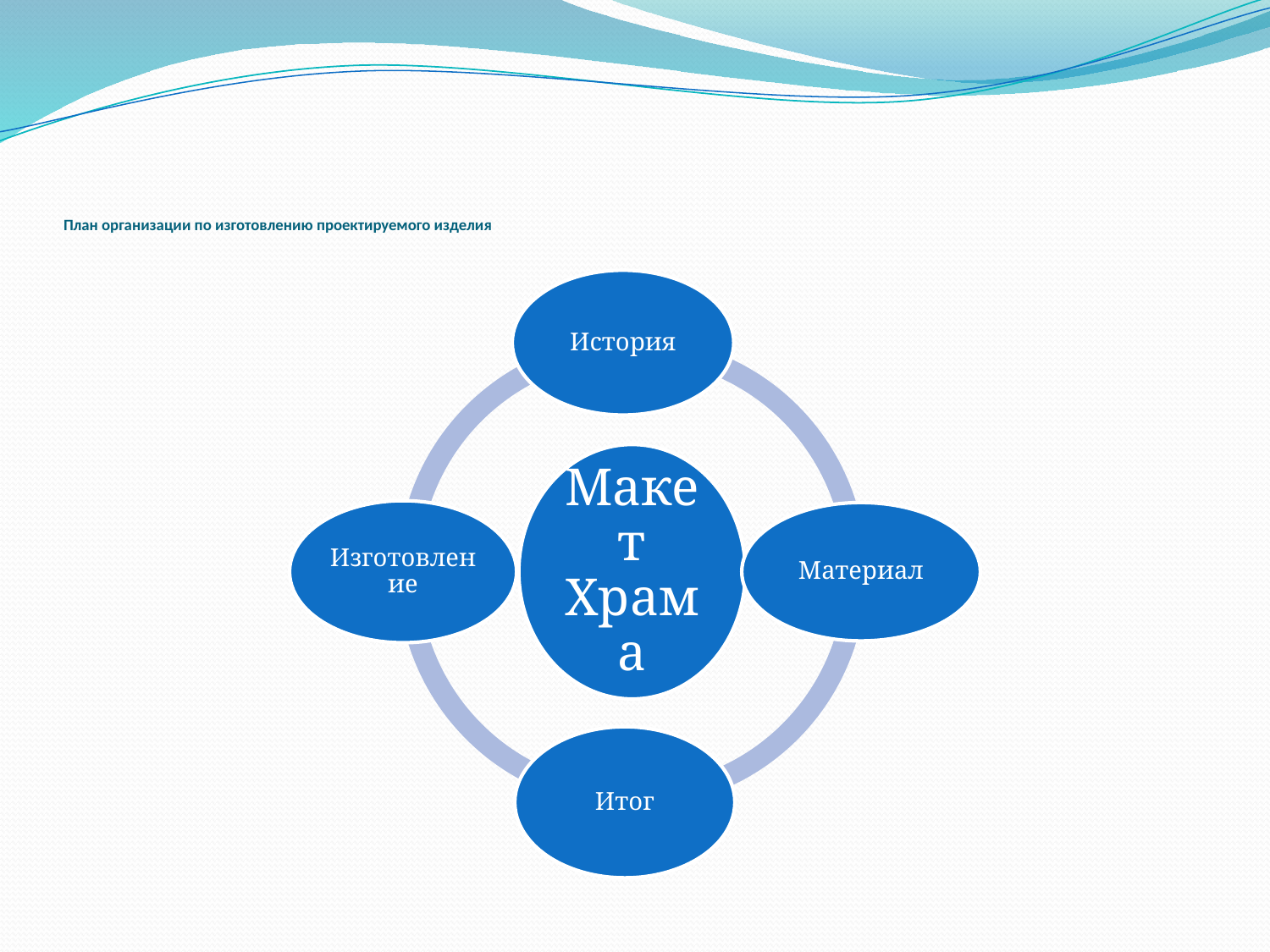

# План организации по изготовлению проектируемого изделия
Макет Храма
История
Материал
Итог
Изготовление